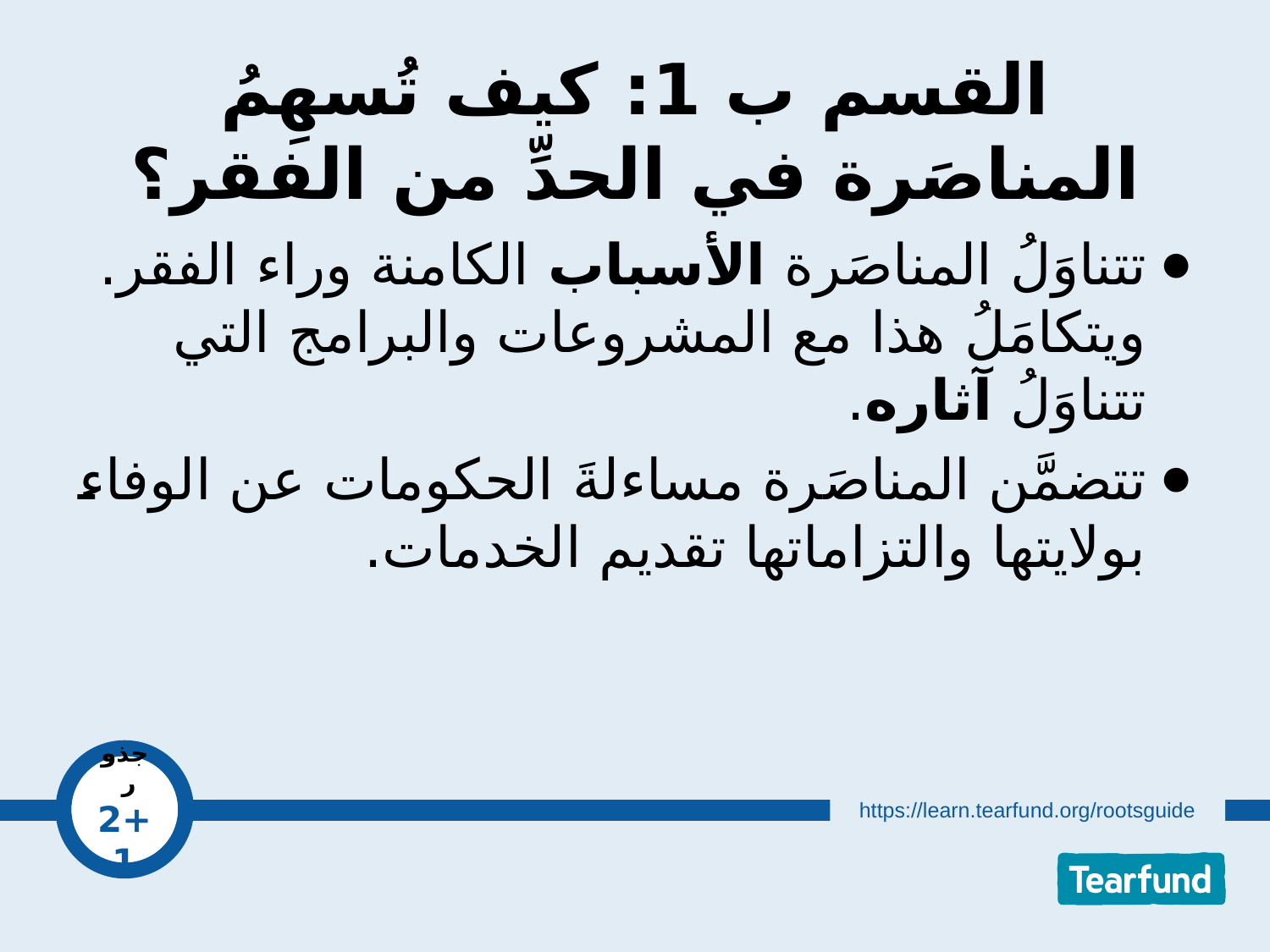

# القسم ب 1: كيف تُسهِمُ المناصَرة في الحدِّ من الفقر؟
تتناوَلُ المناصَرة الأسباب الكامنة وراء الفقر. ويتكامَلُ هذا مع المشروعات والبرامج التي تتناوَلُ آثاره.
تتضمَّن المناصَرة مساءلةَ الحكومات عن الوفاء بولايتها والتزاماتها تقديم الخدمات.